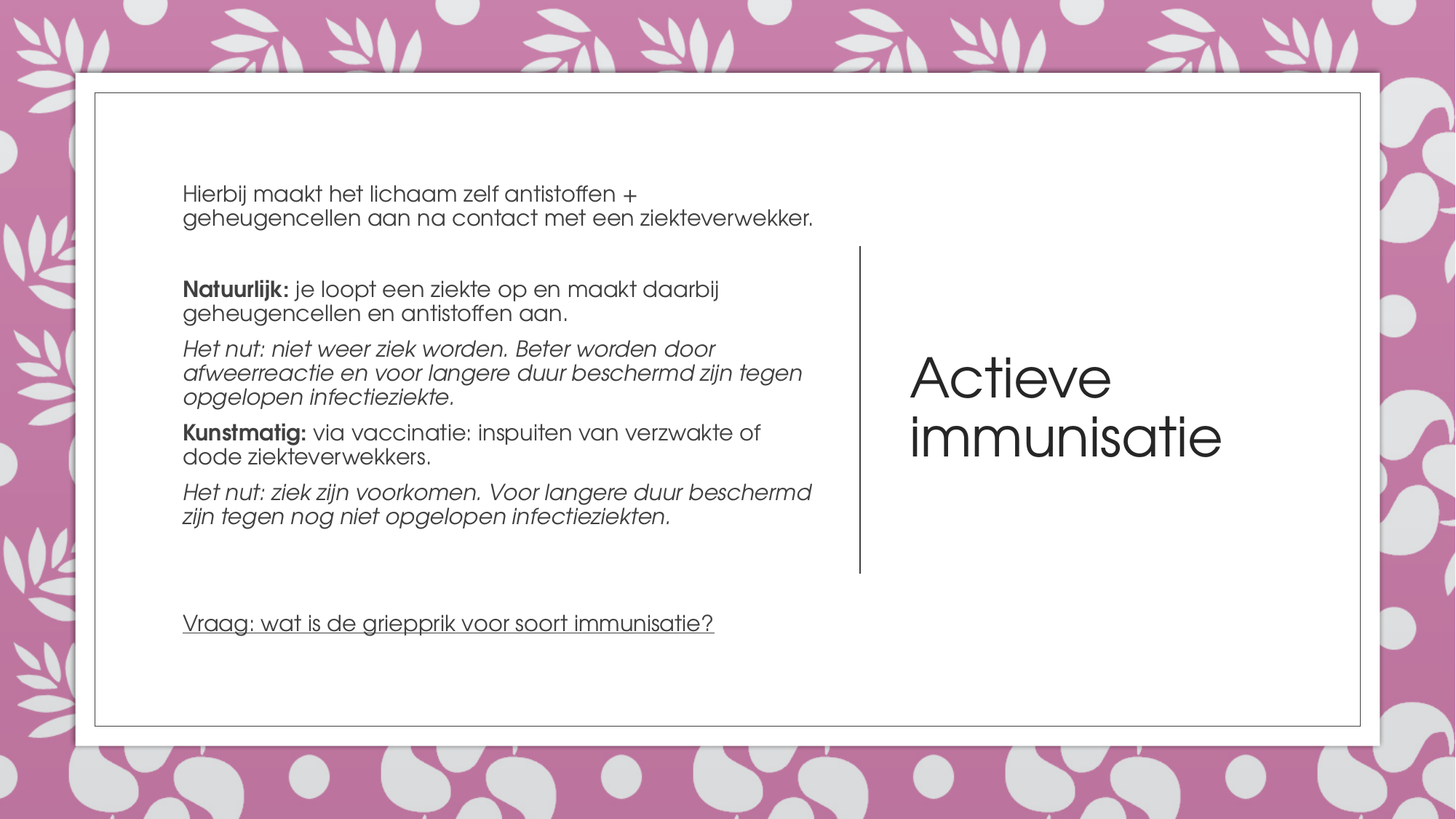

Hierbij maakt het lichaam zelf antistoffen + geheugencellen aan na contact met een ziekteverwekker.

Natuurlijk: je loopt een ziekte op en maakt daarbij geheugencellen en antistoffen aan.
Het nut: niet weer ziek worden. Beter worden door afweerreactie en voor langere duur beschermd zijn tegen opgelopen infectieziekte.
Kunstmatig: via vaccinatie: inspuiten van verzwakte of dode ziekteverwekkers.
Het nut: ziek zijn voorkomen. Voor langere duur beschermd zijn tegen nog niet opgelopen infectieziekten.

Vraag: wat is de griepprik voor soort immunisatie?
# Actieve immunisatie